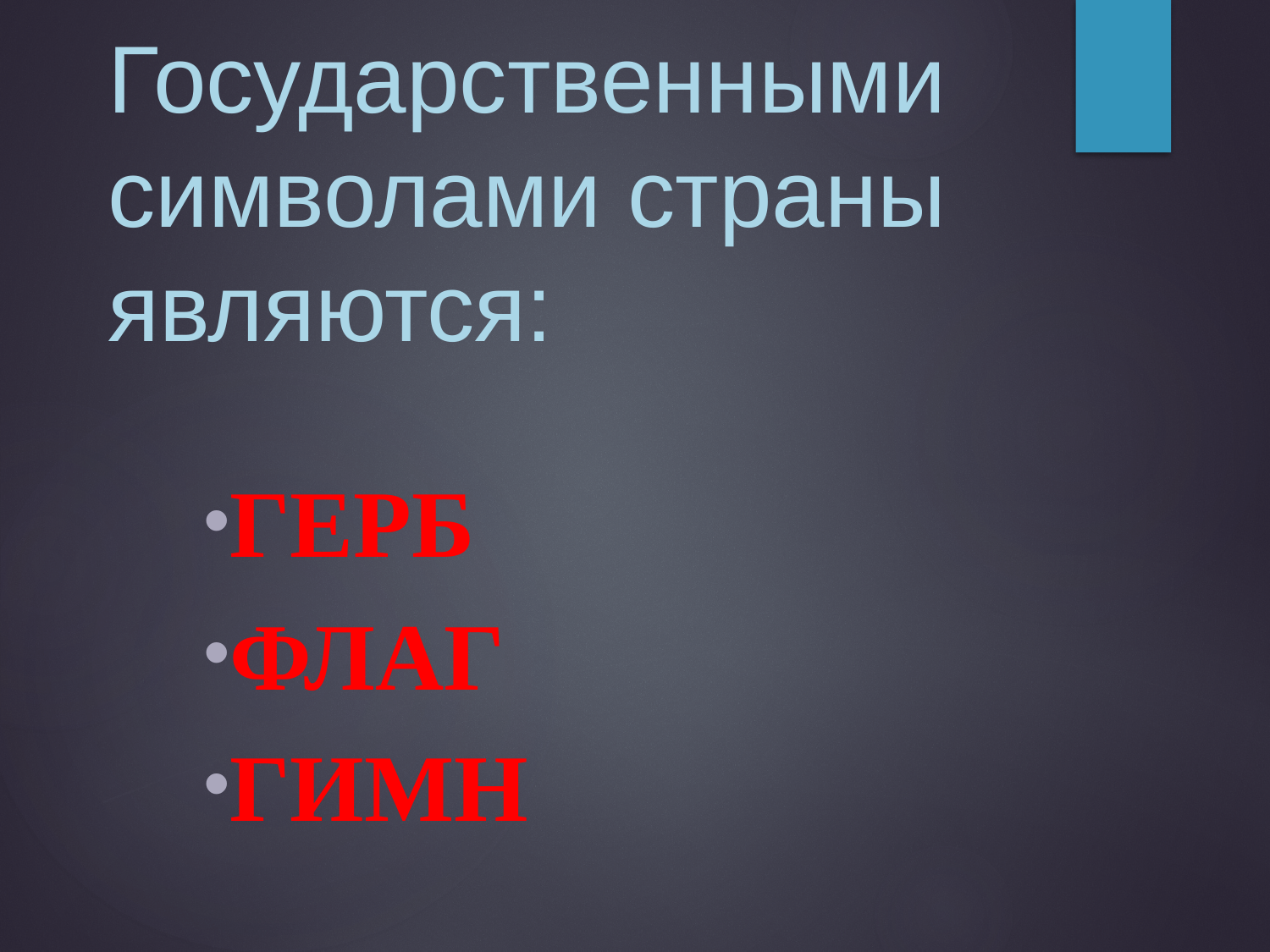

# Государственными символами страны являются:
ГЕРБ
ФЛАГ
ГИМН